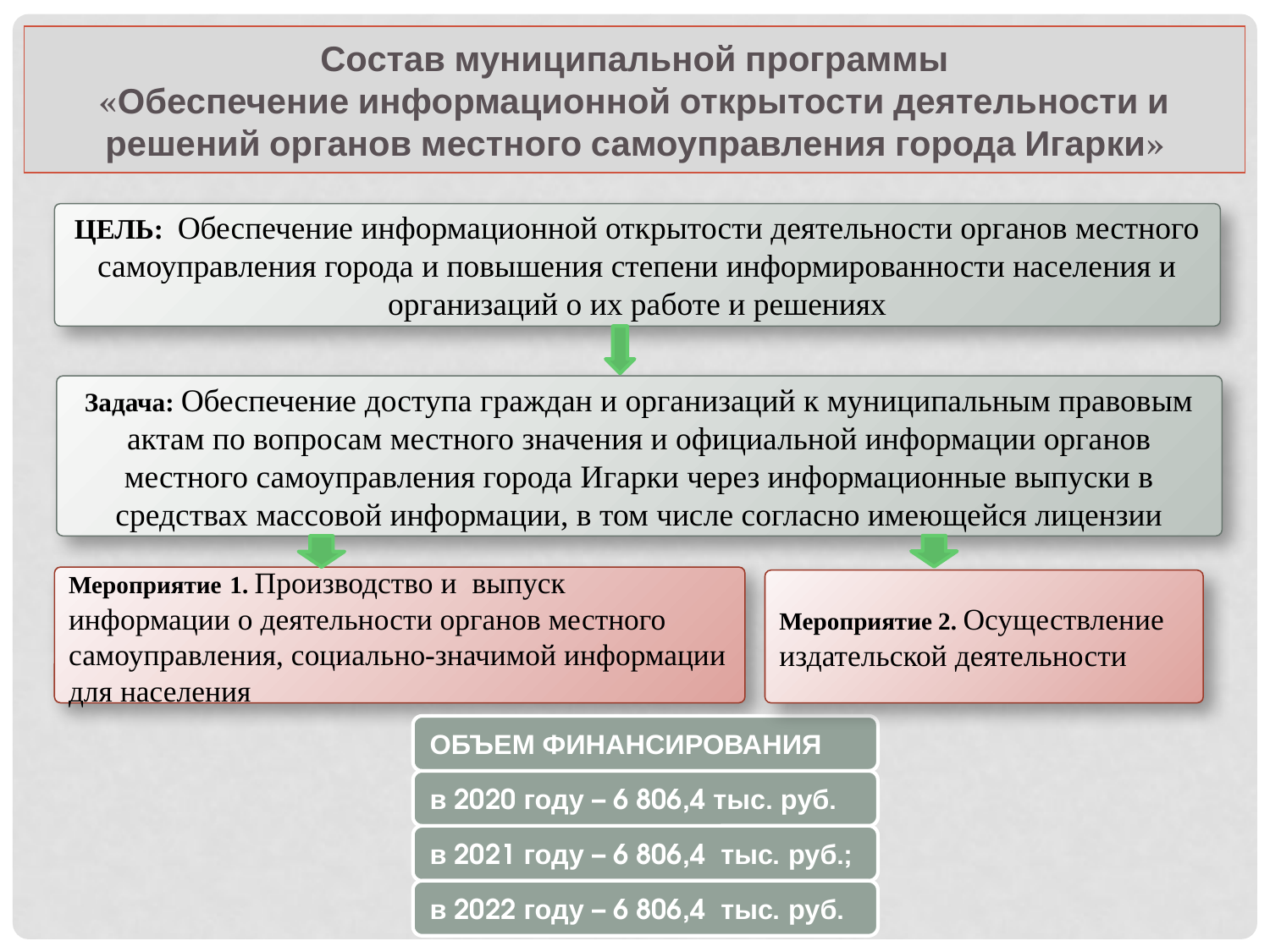

Состав муниципальной программы
«Обеспечение информационной открытости деятельности и решений органов местного самоуправления города Игарки»
ЦЕЛЬ:  Обеспечение информационной открытости деятельности органов местного самоуправления города и повышения степени информированности населения и организаций о их работе и решениях

Задача: Обеспечение доступа граждан и организаций к муниципальным правовым актам по вопросам местного значения и официальной информации органов местного самоуправления города Игарки через информационные выпуски в средствах массовой информации, в том числе согласно имеющейся лицензии

Мероприятие 1. Производство и  выпуск  информации о деятельности органов местного  самоуправления, социально-значимой информации для населения
Мероприятие 2. Осуществление издательской деятельности

ОБЪЕМ ФИНАНСИРОВАНИЯ
в 2020 году – 6 806,4 тыс. руб.
в 2021 году – 6 806,4  тыс. руб.;
в 2022 году – 6 806,4  тыс. руб.